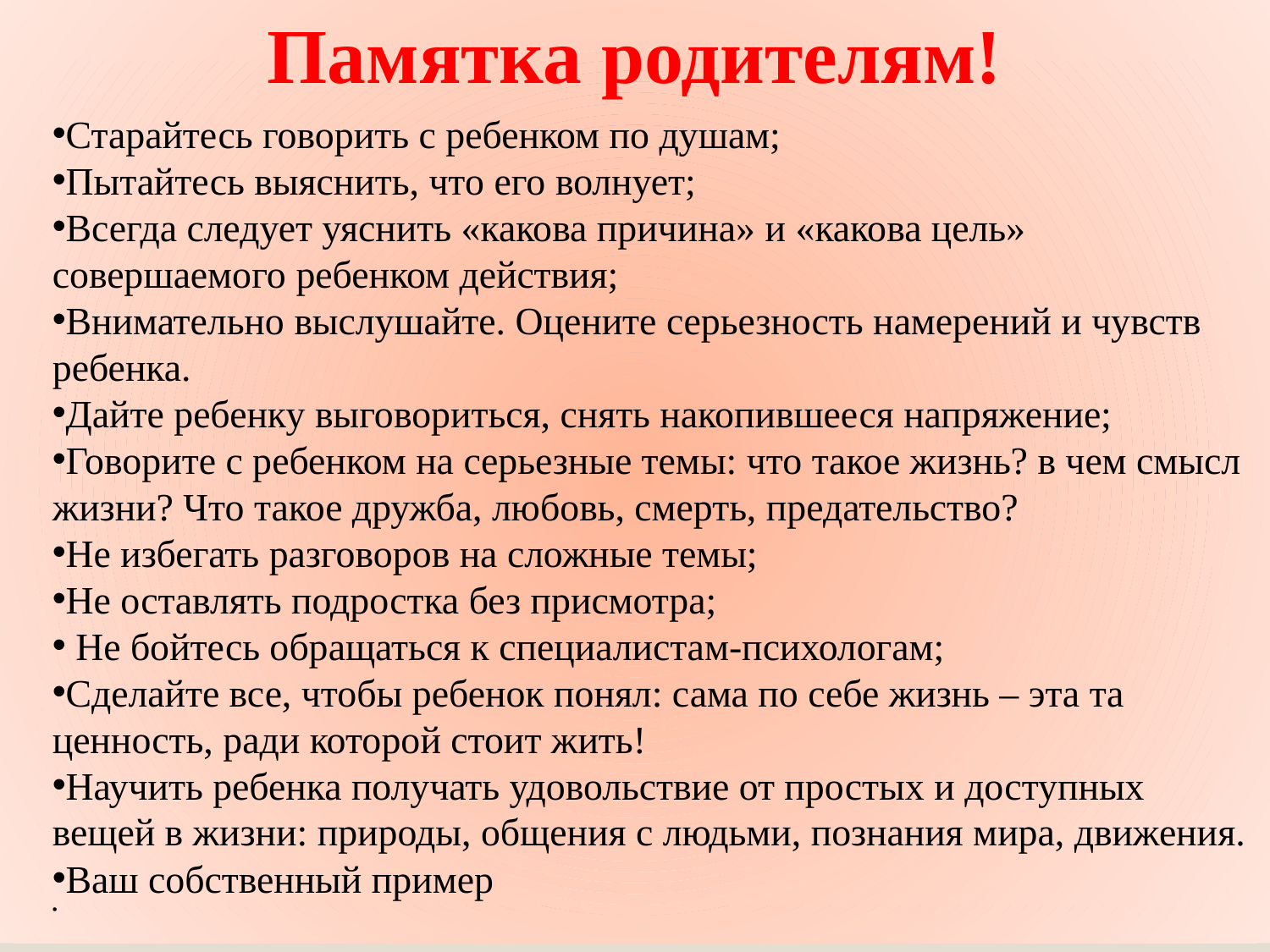

Памятка родителям!

Старайтесь говорить с ребенком по душам;
Пытайтесь выяснить, что его волнует;
Всегда следует уяснить «какова причина» и «какова цель» совершаемого ребенком действия;
Внимательно выслушайте. Оцените серьезность намерений и чувств ребенка.
Дайте ребенку выговориться, снять накопившееся напряжение;
Говорите с ребенком на серьезные темы: что такое жизнь? в чем смысл жизни? Что такое дружба, любовь, смерть, предательство?
Не избегать разговоров на сложные темы;
Не оставлять подростка без присмотра;
 Не бойтесь обращаться к специалистам-психологам;
Сделайте все, чтобы ребенок понял: сама по себе жизнь – эта та ценность, ради которой стоит жить!
Научить ребенка получать удовольствие от простых и доступных вещей в жизни: природы, общения с людьми, познания мира, движения.
Ваш собственный пример